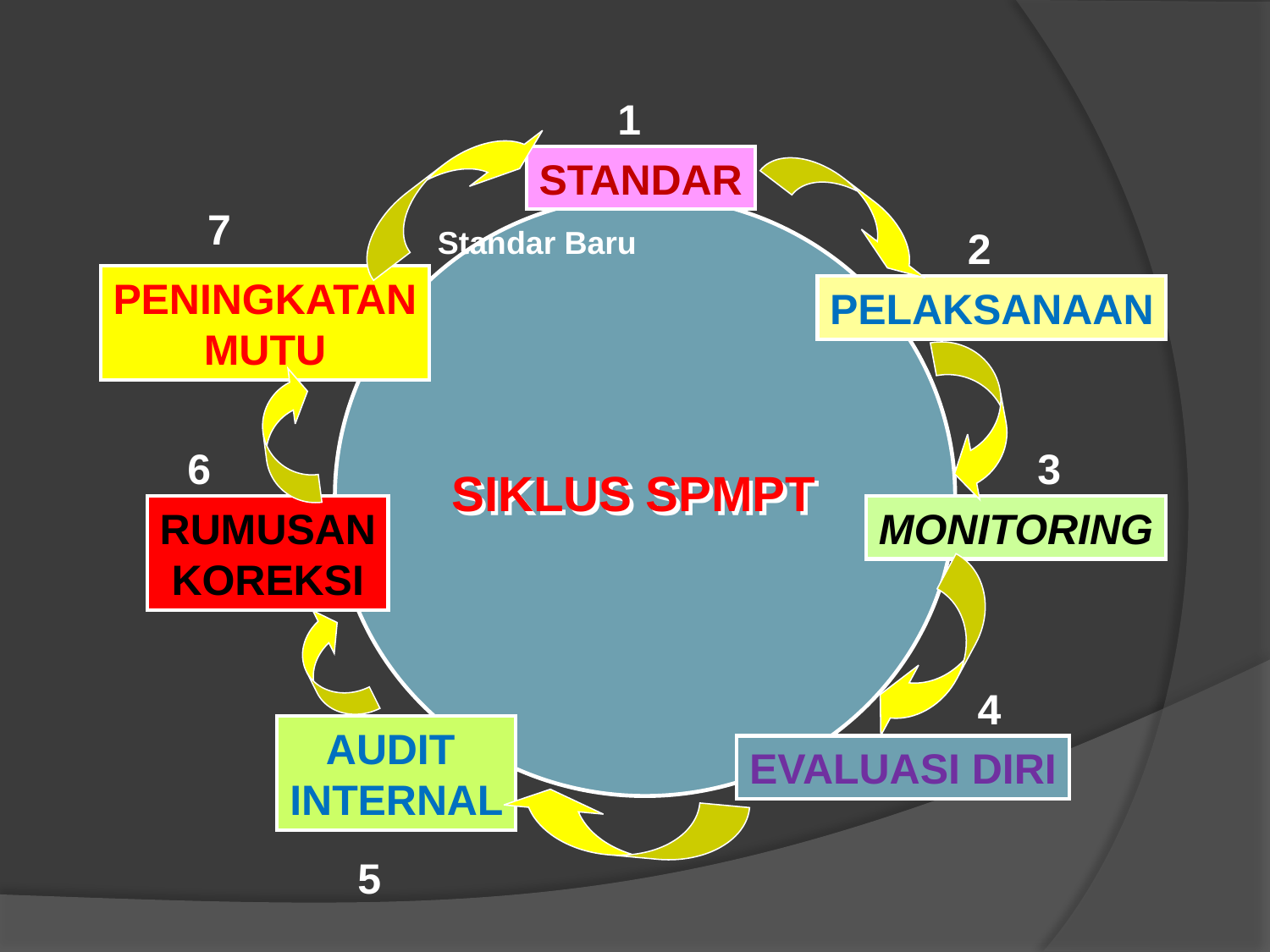

1
STANDAR

7

Standar Baru
2
PENINGKATAN
MUTU
PELAKSANAAN

6
3
 SIKLUS SPMPT
MONITORING
RUMUSAN
KOREKSI

4

AUDIT
INTERNAL
EVALUASI DIRI
5